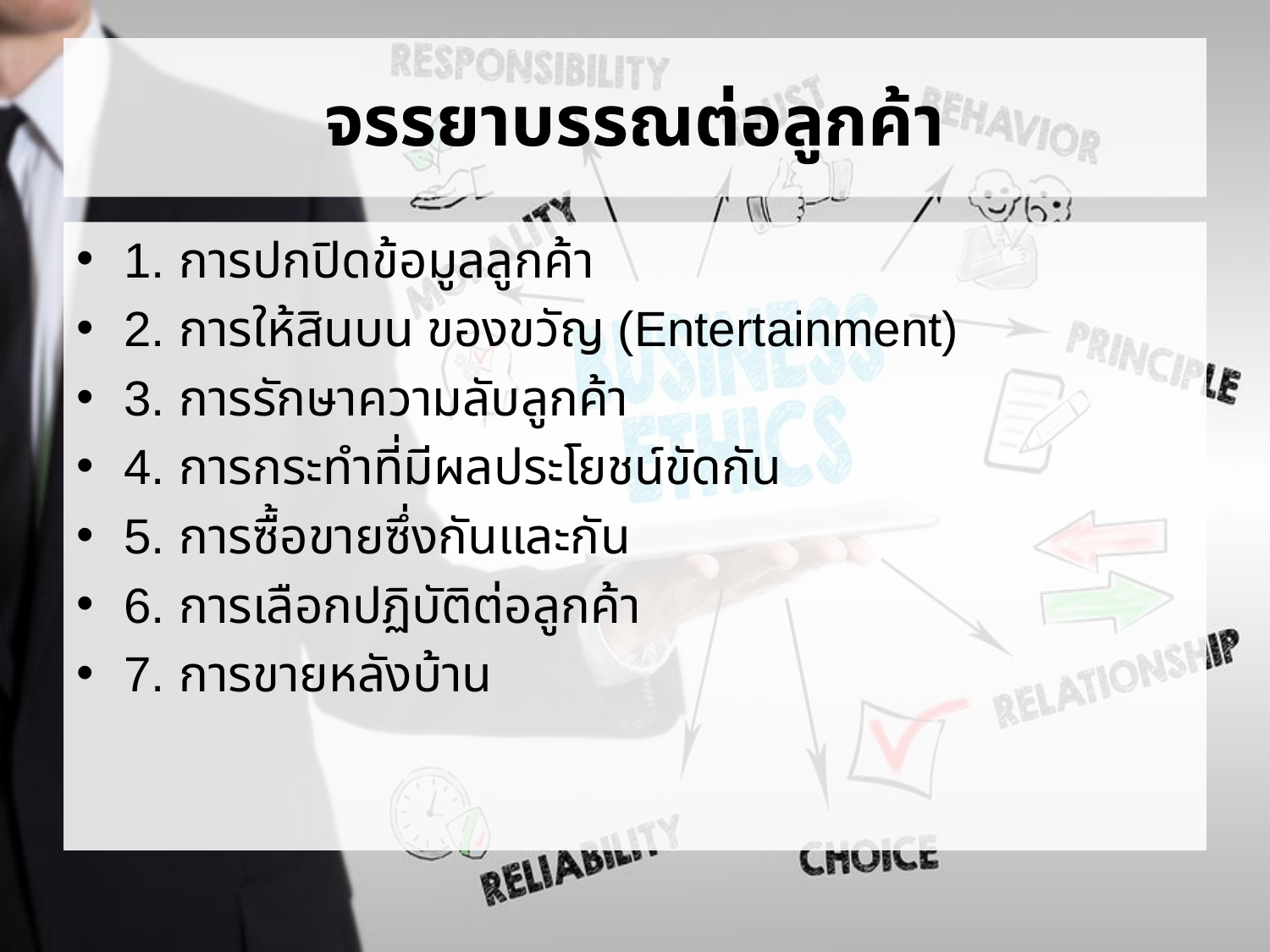

# จรรยาบรรณต่อลูกค้า
1. การปกปิดข้อมูลลูกค้า
2. การให้สินบน ของขวัญ (Entertainment)
3. การรักษาความลับลูกค้า
4. การกระทำที่มีผลประโยชน์ขัดกัน
5. การซื้อขายซึ่งกันและกัน
6. การเลือกปฏิบัติต่อลูกค้า
7. การขายหลังบ้าน